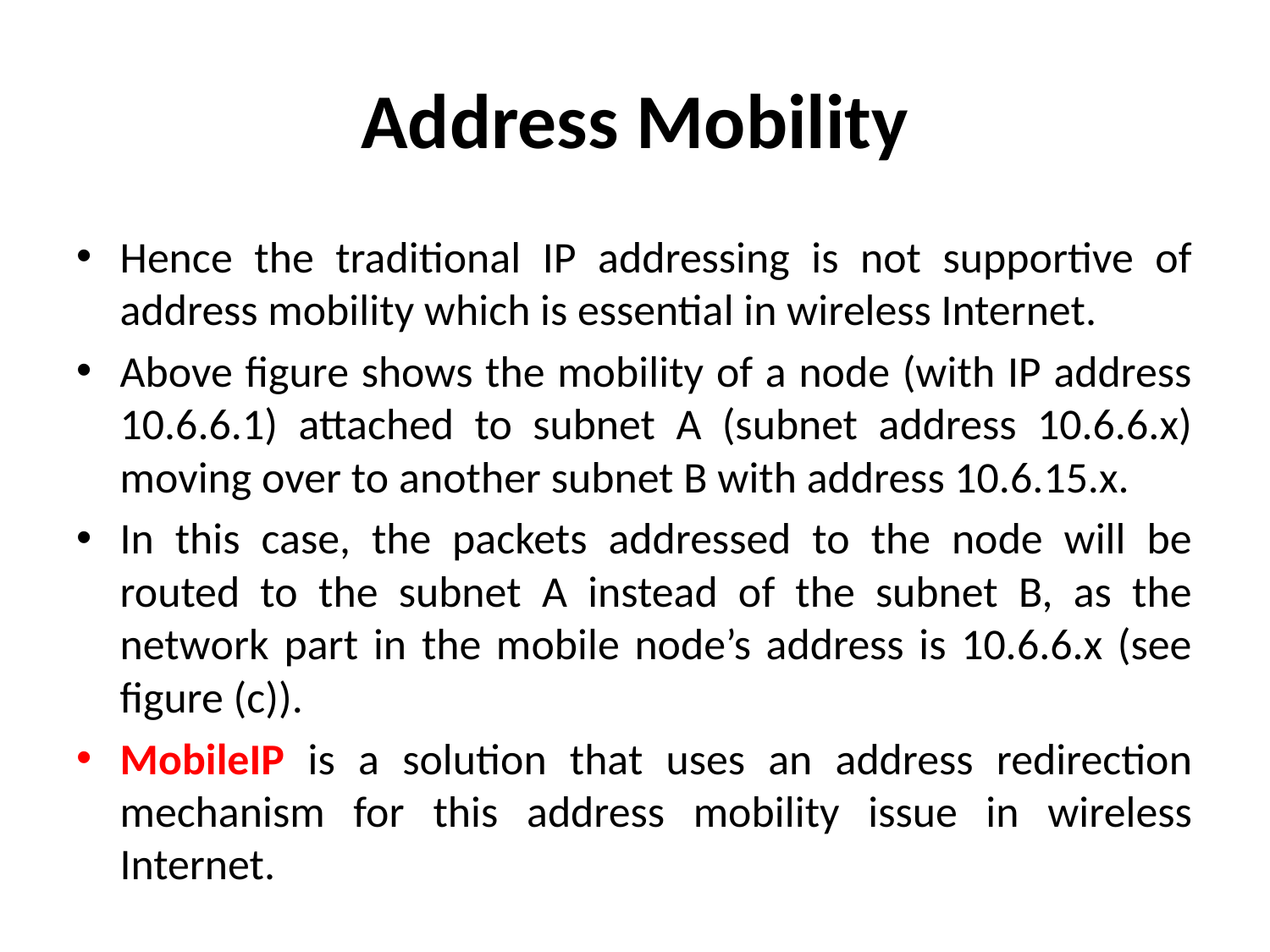

# Address Mobility
Hence the traditional IP addressing is not supportive of address mobility which is essential in wireless Internet.
Above figure shows the mobility of a node (with IP address 10.6.6.1) attached to subnet A (subnet address 10.6.6.x) moving over to another subnet B with address 10.6.15.x.
In this case, the packets addressed to the node will be routed to the subnet A instead of the subnet B, as the network part in the mobile node’s address is 10.6.6.x (see figure (c)).
MobileIP is a solution that uses an address redirection mechanism for this address mobility issue in wireless Internet.